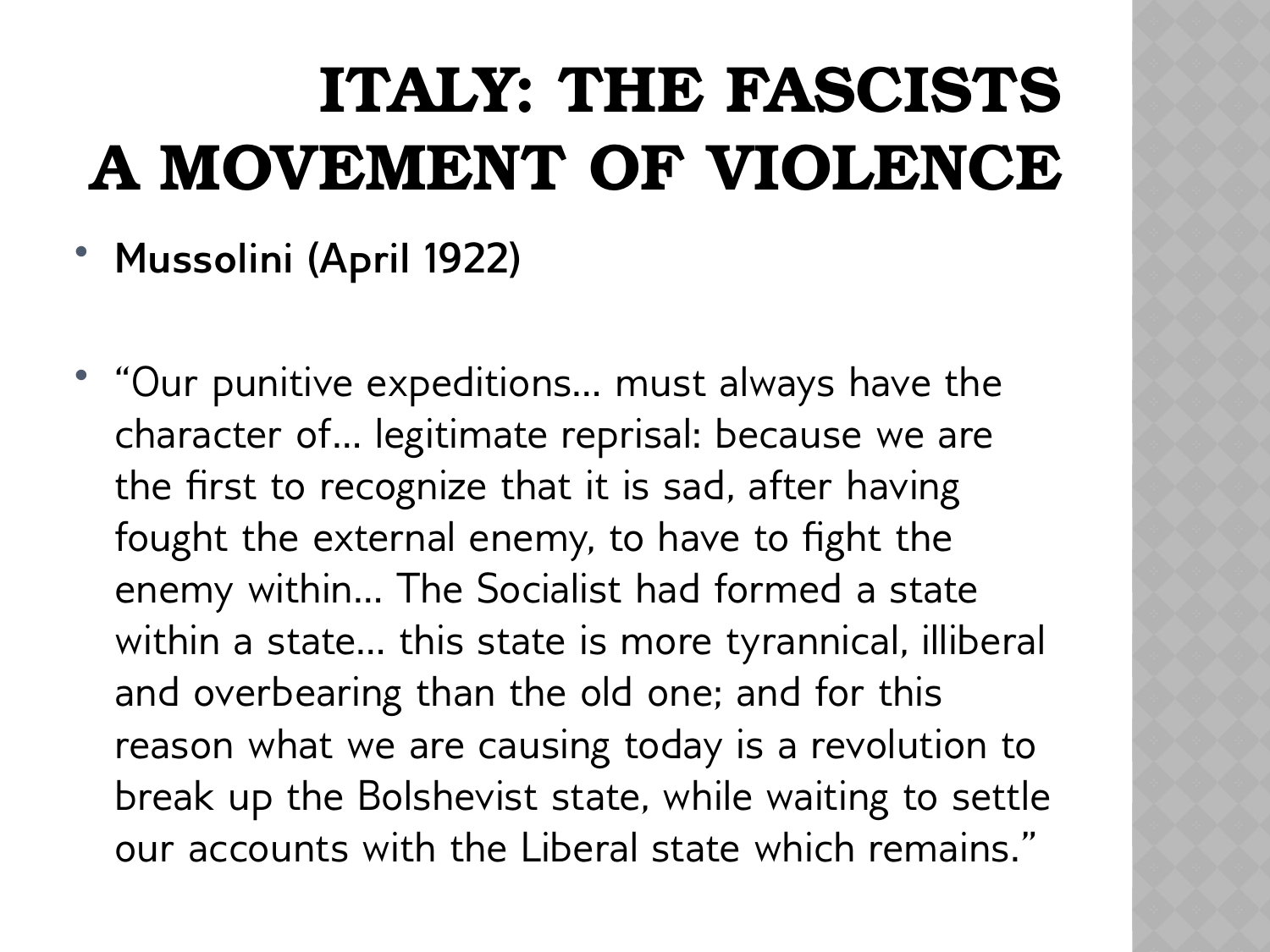

# Italy: the fascists a movement of violence
Mussolini (April 1922)

“Our punitive expeditions… must always have the character of… legitimate reprisal: because we are the first to recognize that it is sad, after having fought the external enemy, to have to fight the enemy within… The Socialist had formed a state within a state… this state is more tyrannical, illiberal and overbearing than the old one; and for this reason what we are causing today is a revolution to break up the Bolshevist state, while waiting to settle our accounts with the Liberal state which remains.”